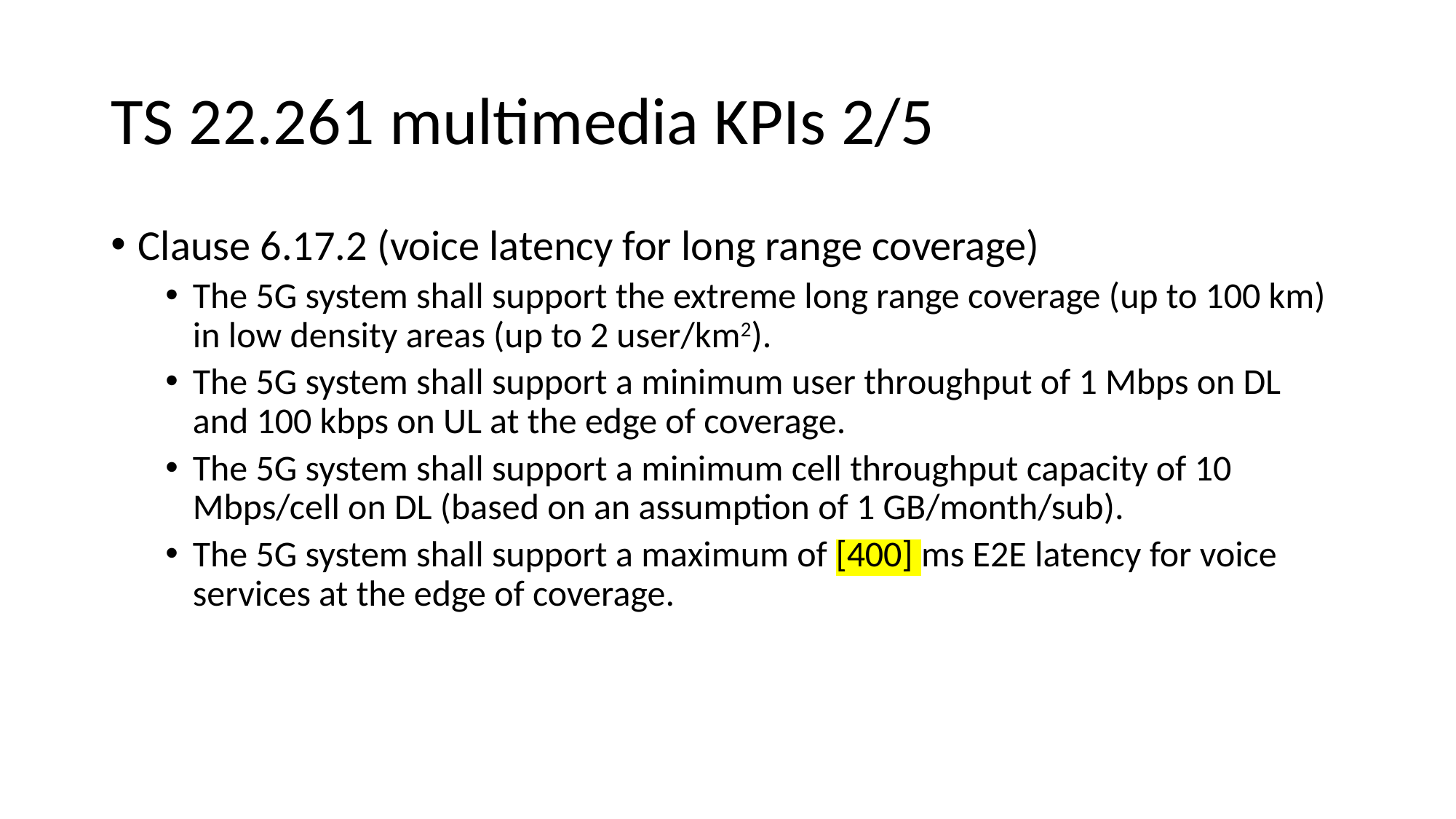

# TS 22.261 multimedia KPIs 2/5
Clause 6.17.2 (voice latency for long range coverage)
The 5G system shall support the extreme long range coverage (up to 100 km) in low density areas (up to 2 user/km2).
The 5G system shall support a minimum user throughput of 1 Mbps on DL and 100 kbps on UL at the edge of coverage.
The 5G system shall support a minimum cell throughput capacity of 10 Mbps/cell on DL (based on an assumption of 1 GB/month/sub).
The 5G system shall support a maximum of [400] ms E2E latency for voice services at the edge of coverage.